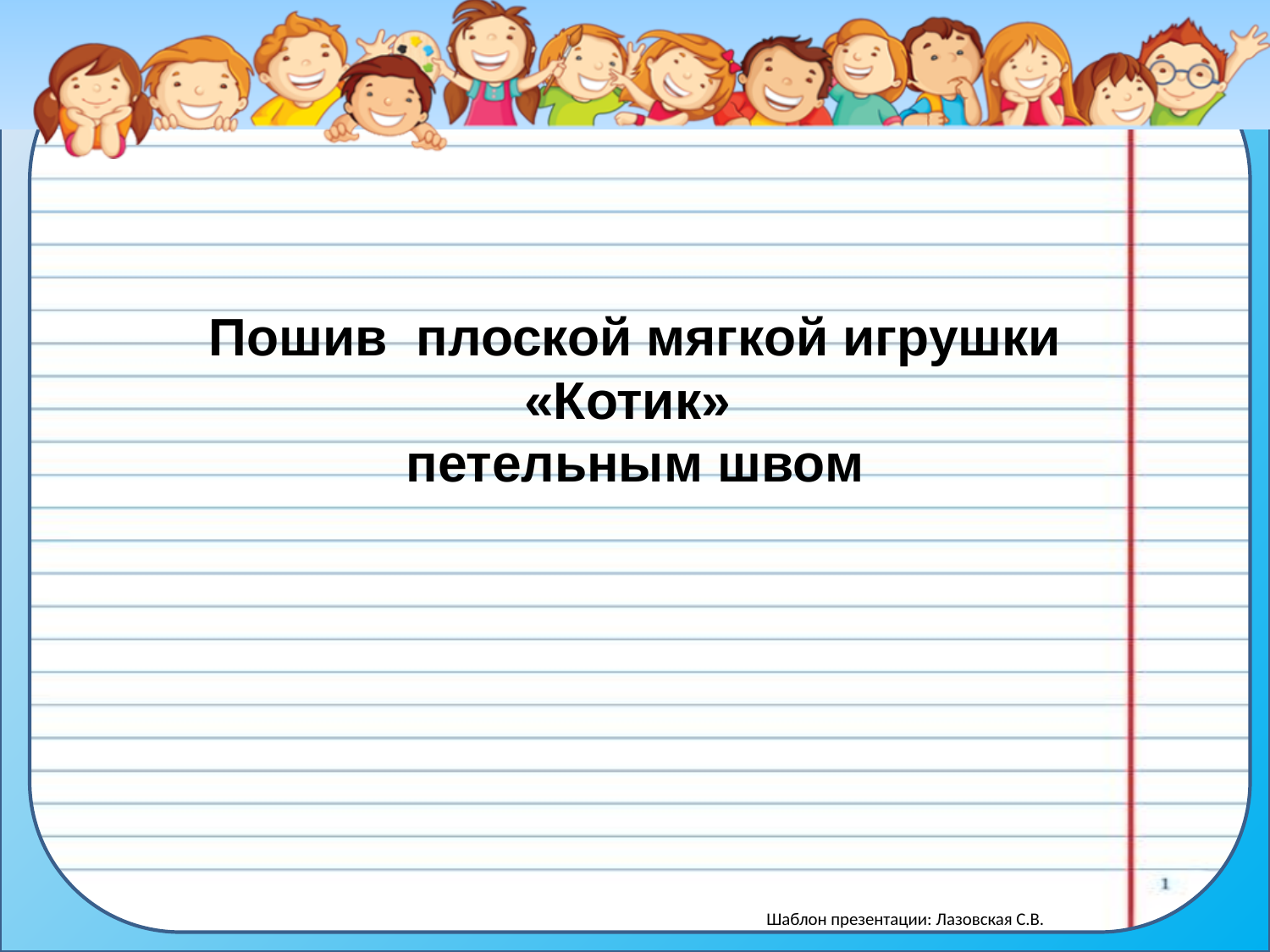

# Пошив  плоской мягкой игрушки «Котик» петельным швом